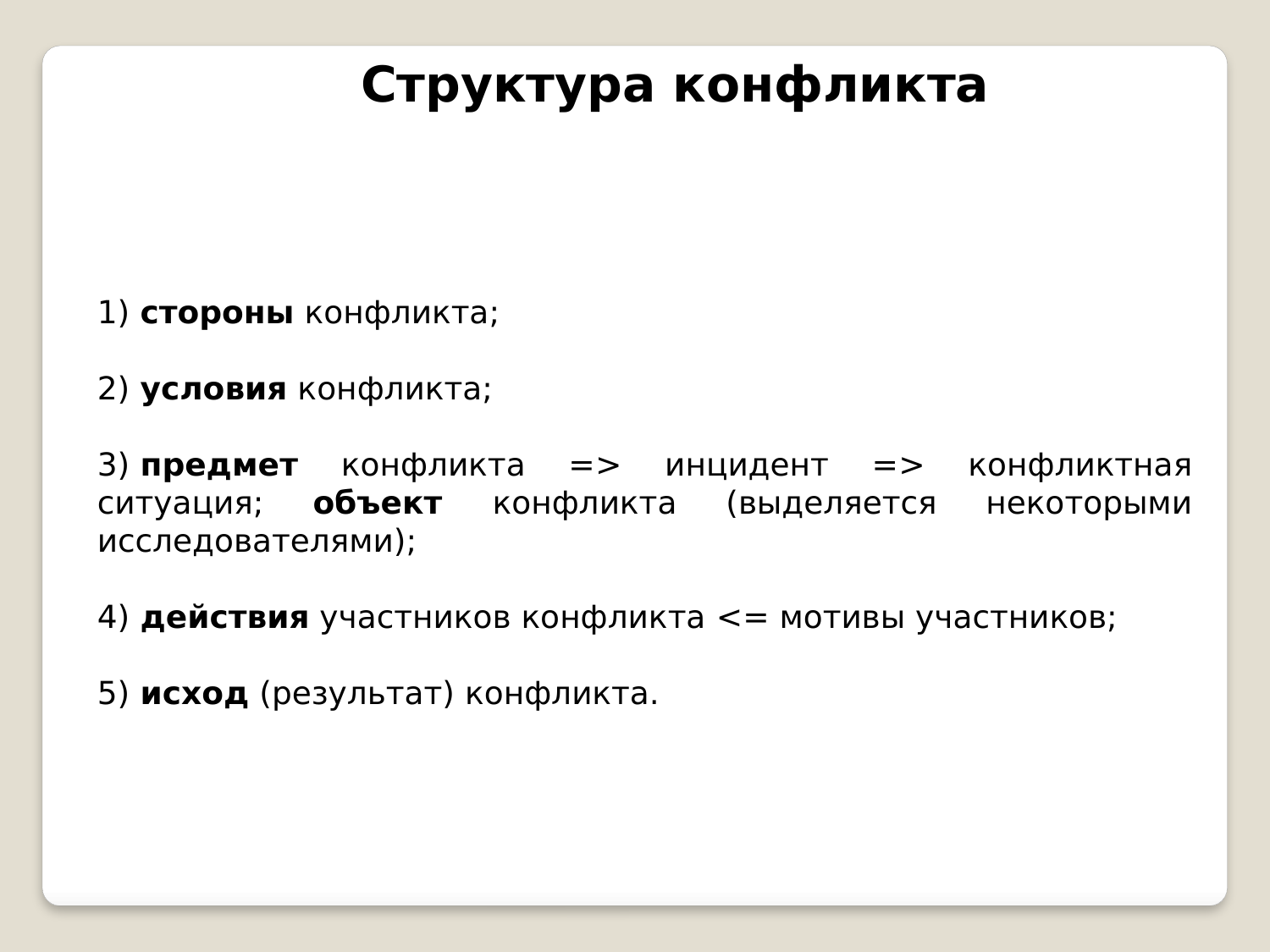

Структура конфликта
1) стороны конфликта;

2) условия конфликта;

3) предмет конфликта => инцидент => конфликтная ситуация; объект конфликта (выделяется некоторыми исследователями);

4) действия участников конфликта <= мотивы участников;

5) исход (результат) конфликта.